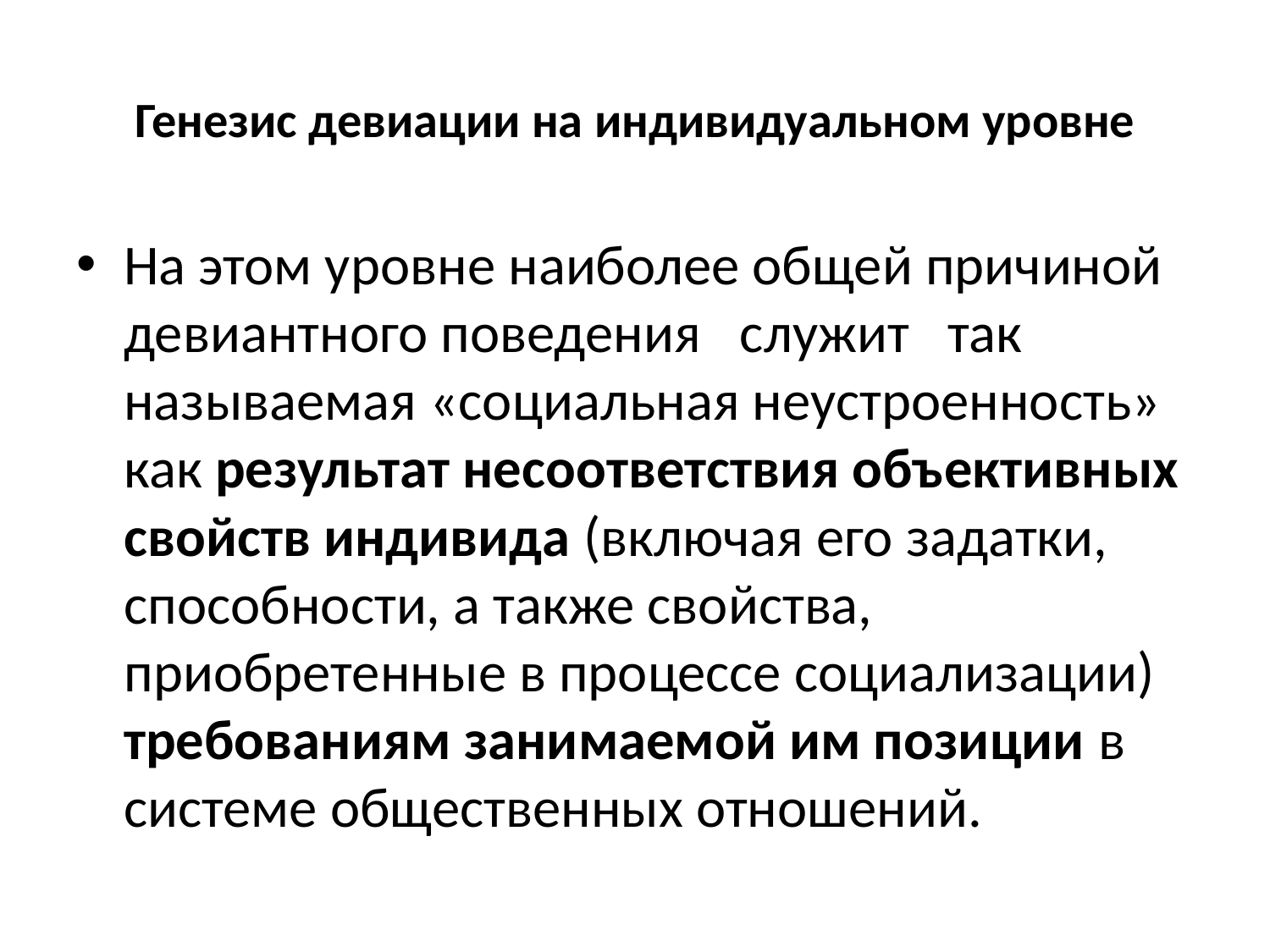

# Генезис девиации на индивидуальном уровне
На этом уровне наиболее общей причиной   девиантного поведения   служит   так называемая «социальная неустроенность» как результат несоответствия объективных свойств индивида (включая его задатки, способности, а также свойства, приобретенные в процессе социализации) требованиям занимаемой им позиции в системе общественных отношений.